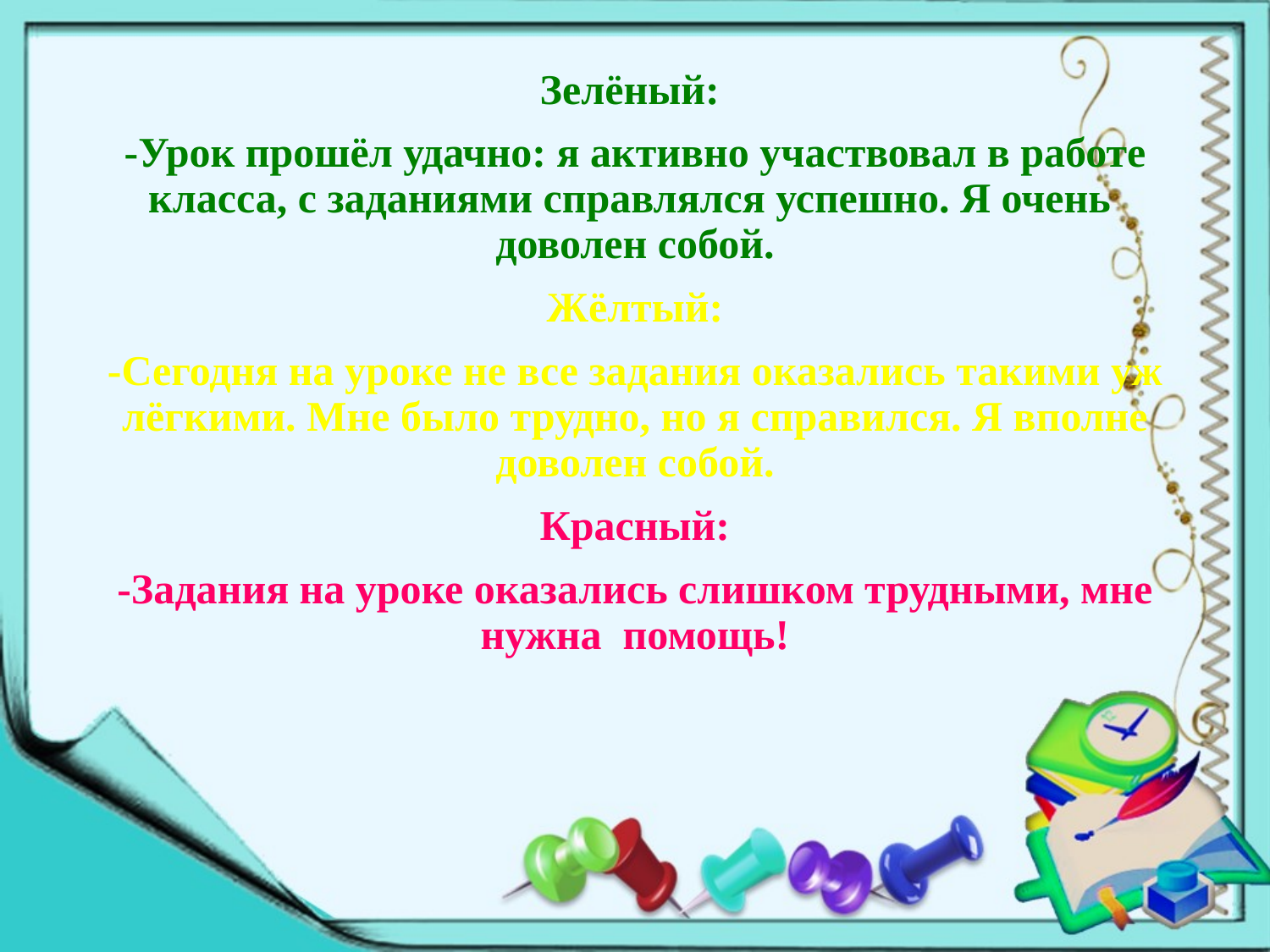

Зелёный:
-Урок прошёл удачно: я активно участвовал в работе класса, с заданиями справлялся успешно. Я очень  доволен собой.
Жёлтый:
-Сегодня на уроке не все задания оказались такими уж лёгкими. Мне было трудно, но я справился. Я вполне доволен собой.
Красный:
-Задания на уроке оказались слишком трудными, мне нужна  помощь!